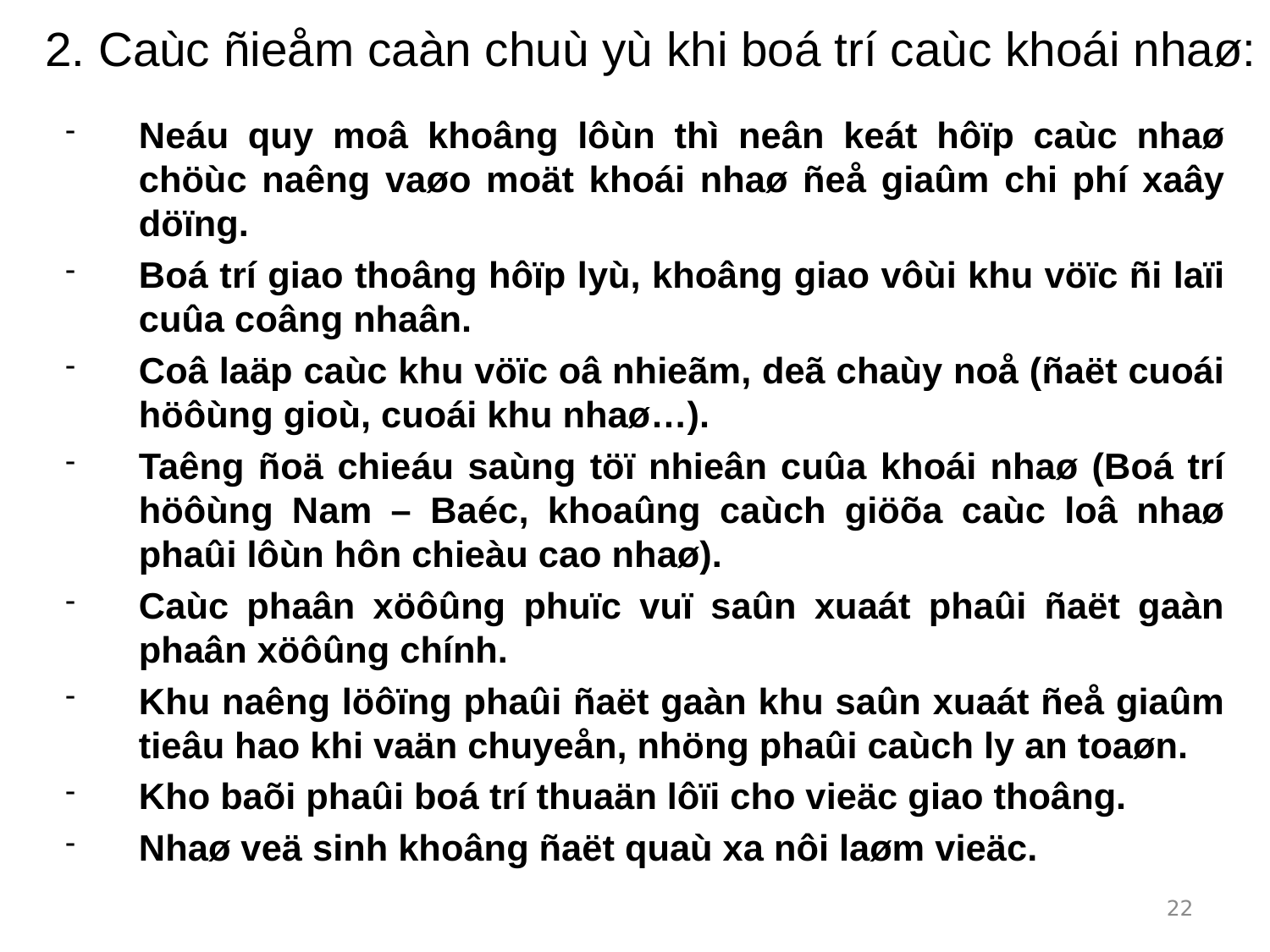

# 2. Caùc ñieåm caàn chuù yù khi boá trí caùc khoái nhaø:
Neáu quy moâ khoâng lôùn thì neân keát hôïp caùc nhaø chöùc naêng vaøo moät khoái nhaø ñeå giaûm chi phí xaây döïng.
Boá trí giao thoâng hôïp lyù, khoâng giao vôùi khu vöïc ñi laïi cuûa coâng nhaân.
Coâ laäp caùc khu vöïc oâ nhieãm, deã chaùy noå (ñaët cuoái höôùng gioù, cuoái khu nhaø…).
Taêng ñoä chieáu saùng töï nhieân cuûa khoái nhaø (Boá trí höôùng Nam – Baéc, khoaûng caùch giöõa caùc loâ nhaø phaûi lôùn hôn chieàu cao nhaø).
Caùc phaân xöôûng phuïc vuï saûn xuaát phaûi ñaët gaàn phaân xöôûng chính.
Khu naêng löôïng phaûi ñaët gaàn khu saûn xuaát ñeå giaûm tieâu hao khi vaän chuyeån, nhöng phaûi caùch ly an toaøn.
Kho baõi phaûi boá trí thuaän lôïi cho vieäc giao thoâng.
Nhaø veä sinh khoâng ñaët quaù xa nôi laøm vieäc.

22